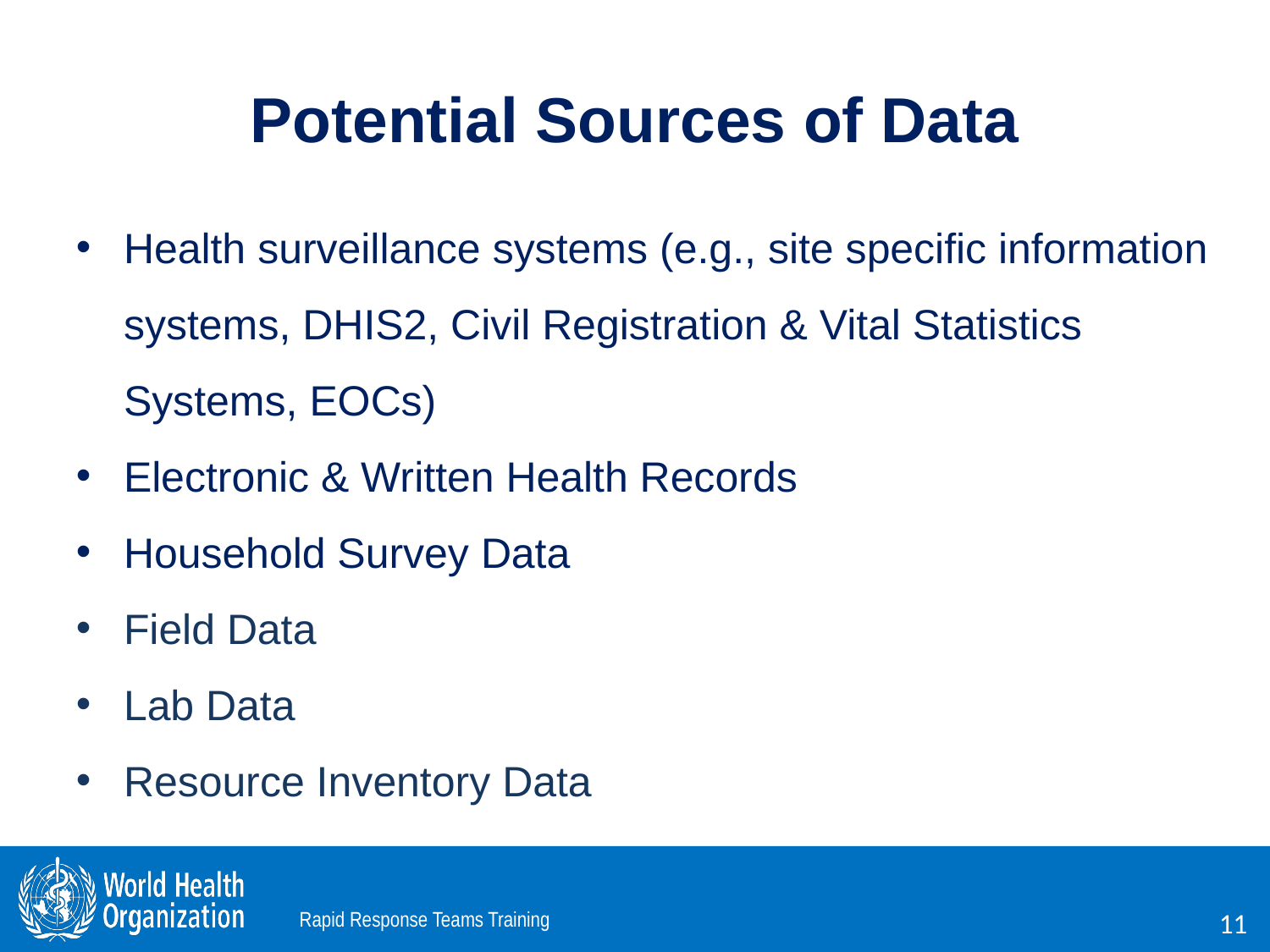

# Potential Sources of Data

Health surveillance systems (e.g., site specific information systems, DHIS2, Civil Registration & Vital Statistics Systems, EOCs)
Electronic & Written Health Records
Household Survey Data
Field Data
Lab Data
Resource Inventory Data